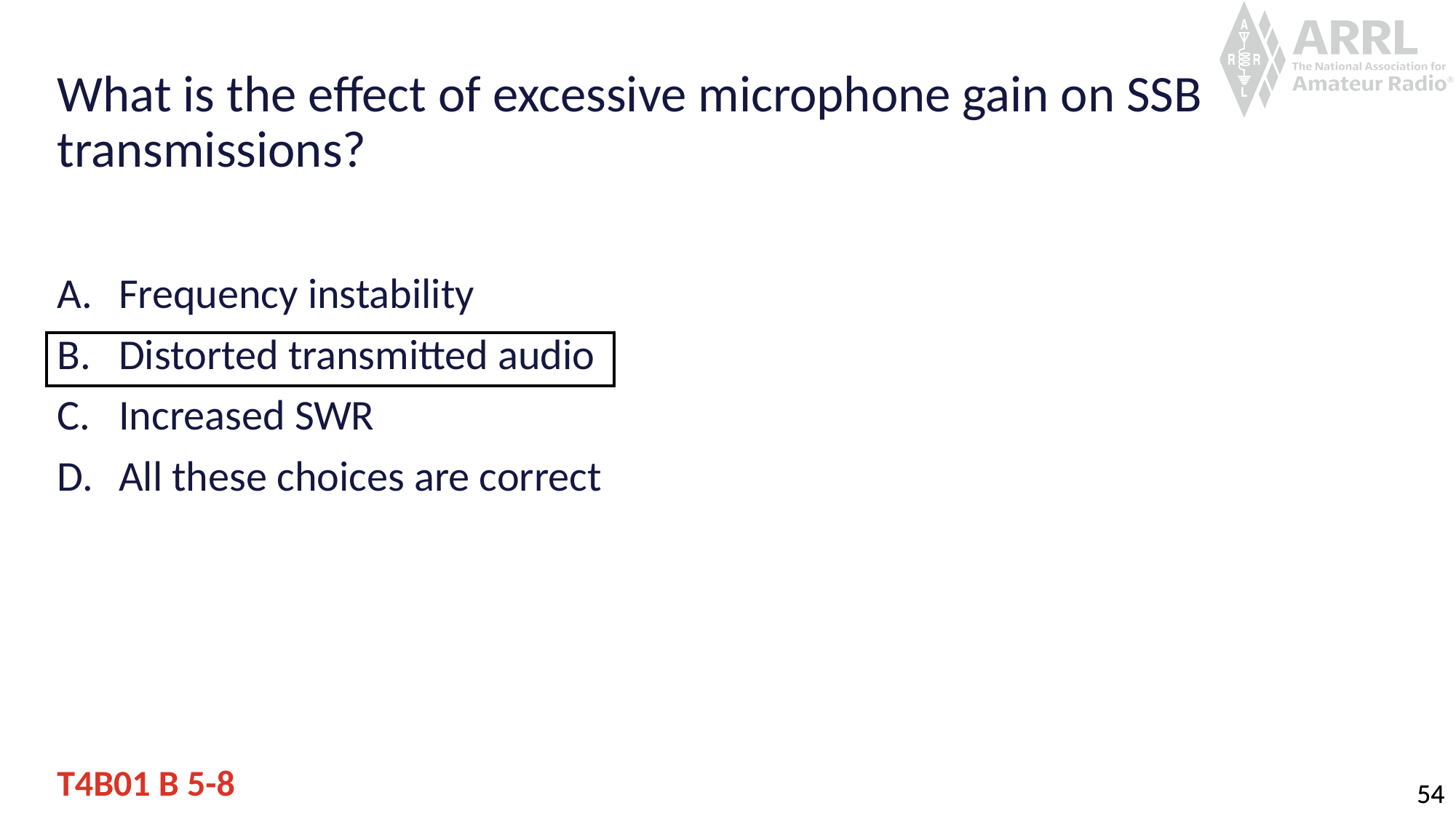

# What is the effect of excessive microphone gain on SSB transmissions?
Frequency instability
Distorted transmitted audio
Increased SWR
All these choices are correct

T4B01 B 5-8